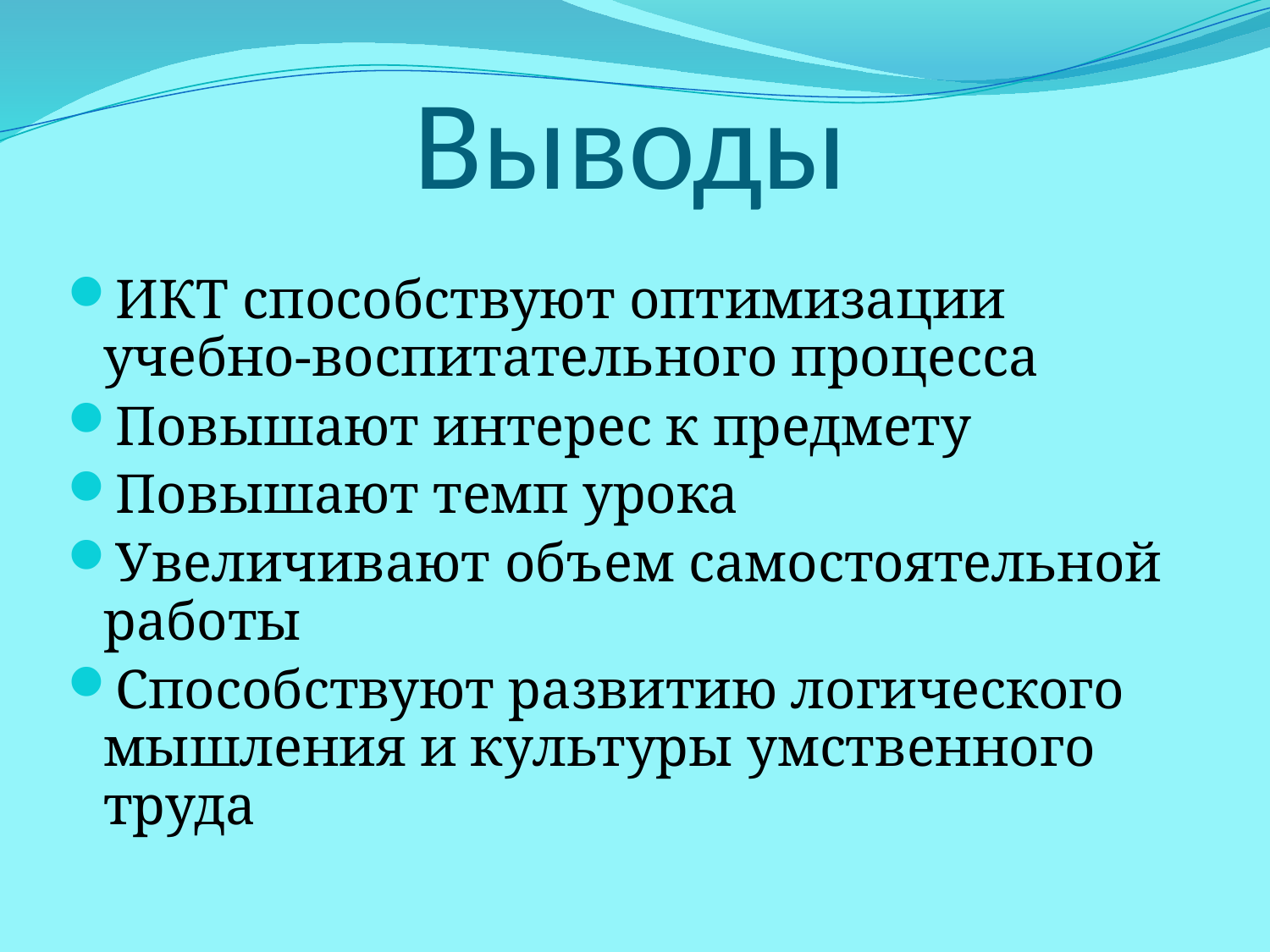

# Выводы
ИКТ способствуют оптимизации учебно-воспитательного процесса
Повышают интерес к предмету
Повышают темп урока
Увеличивают объем самостоятельной работы
Способствуют развитию логического мышления и культуры умственного труда